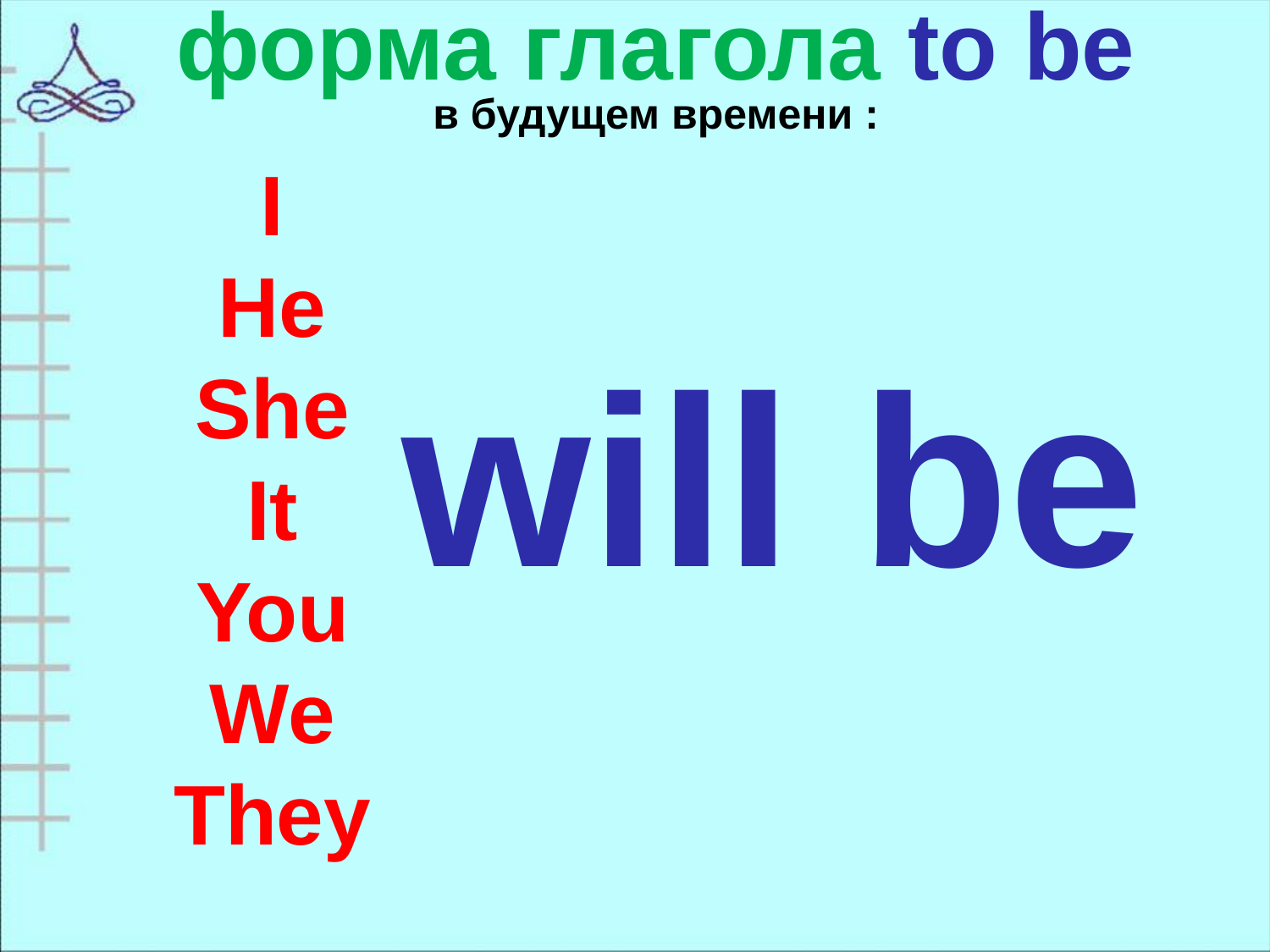

форма глагола to be
в будущем времени :
I
He
She
It
You
We
They
will be